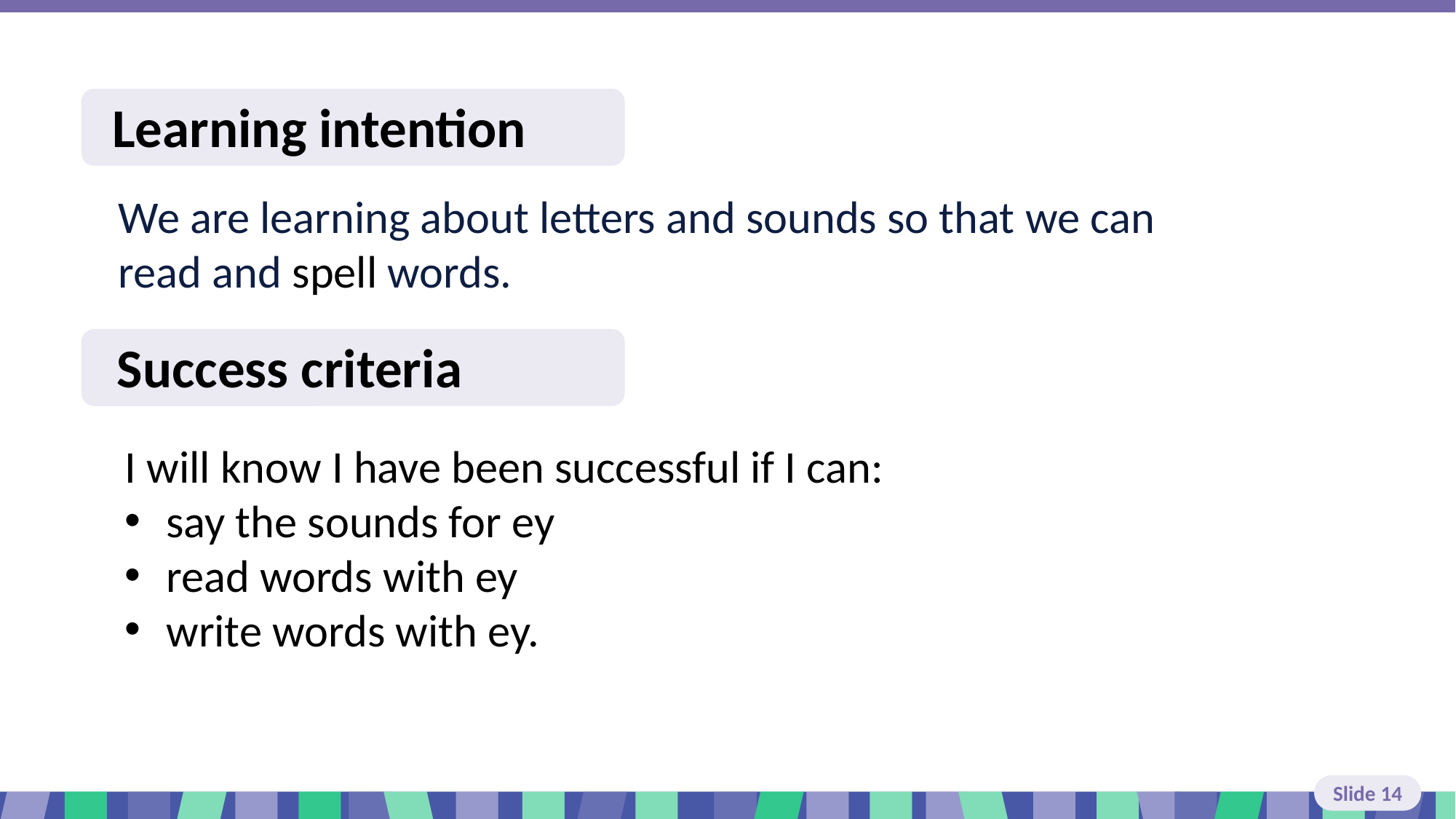

# Slide 14 Learning intention and success criteria
I will know I have been successful if I can:
say the sounds for ey
read words with ey
write words with ey.